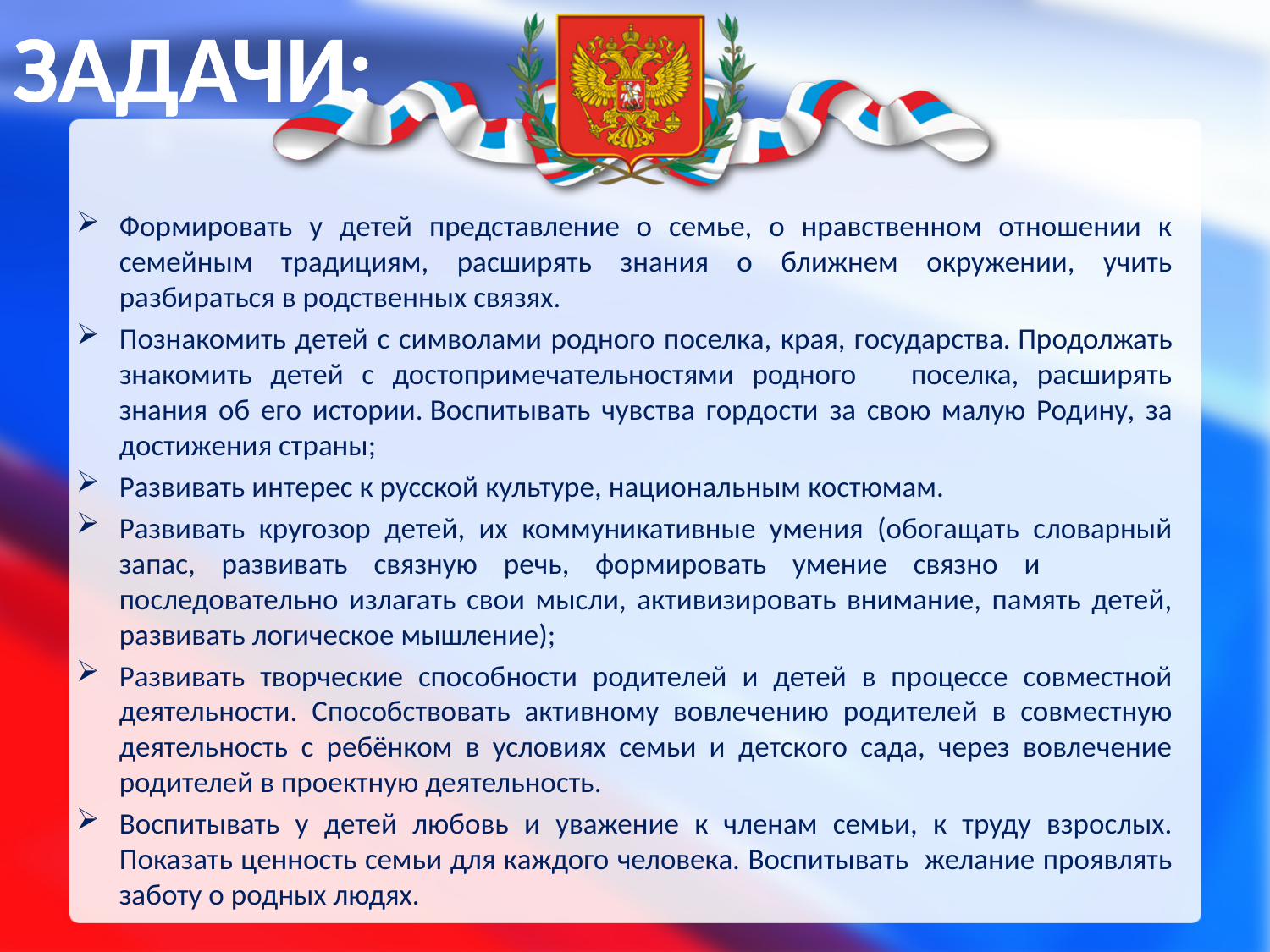

ЗАДАЧИ:
Формировать у детей представление о семье, о нравственном отношении к семейным традициям, расширять знания о ближнем окружении, учить разбираться в родственных связях.
Познакомить детей с символами родного поселка, края, государства. Продолжать знакомить детей с достопримечательностями родного   поселка, расширять знания об его истории. Воспитывать чувства гордости за свою малую Родину, за достижения страны;
Развивать интерес к русской культуре, национальным костюмам.
Развивать кругозор детей, их коммуникативные умения (обогащать словарный запас, развивать связную речь, формировать умение связно и         последовательно излагать свои мысли, активизировать внимание, память детей, развивать логическое мышление);
Развивать творческие способности родителей и детей в процессе совместной деятельности. Способствовать активному вовлечению родителей в совместную деятельность с ребёнком в условиях семьи и детского сада, через вовлечение родителей в проектную деятельность.
Воспитывать у детей любовь и уважение к членам семьи, к труду взрослых. Показать ценность семьи для каждого человека. Воспитывать  желание проявлять заботу о родных людях.